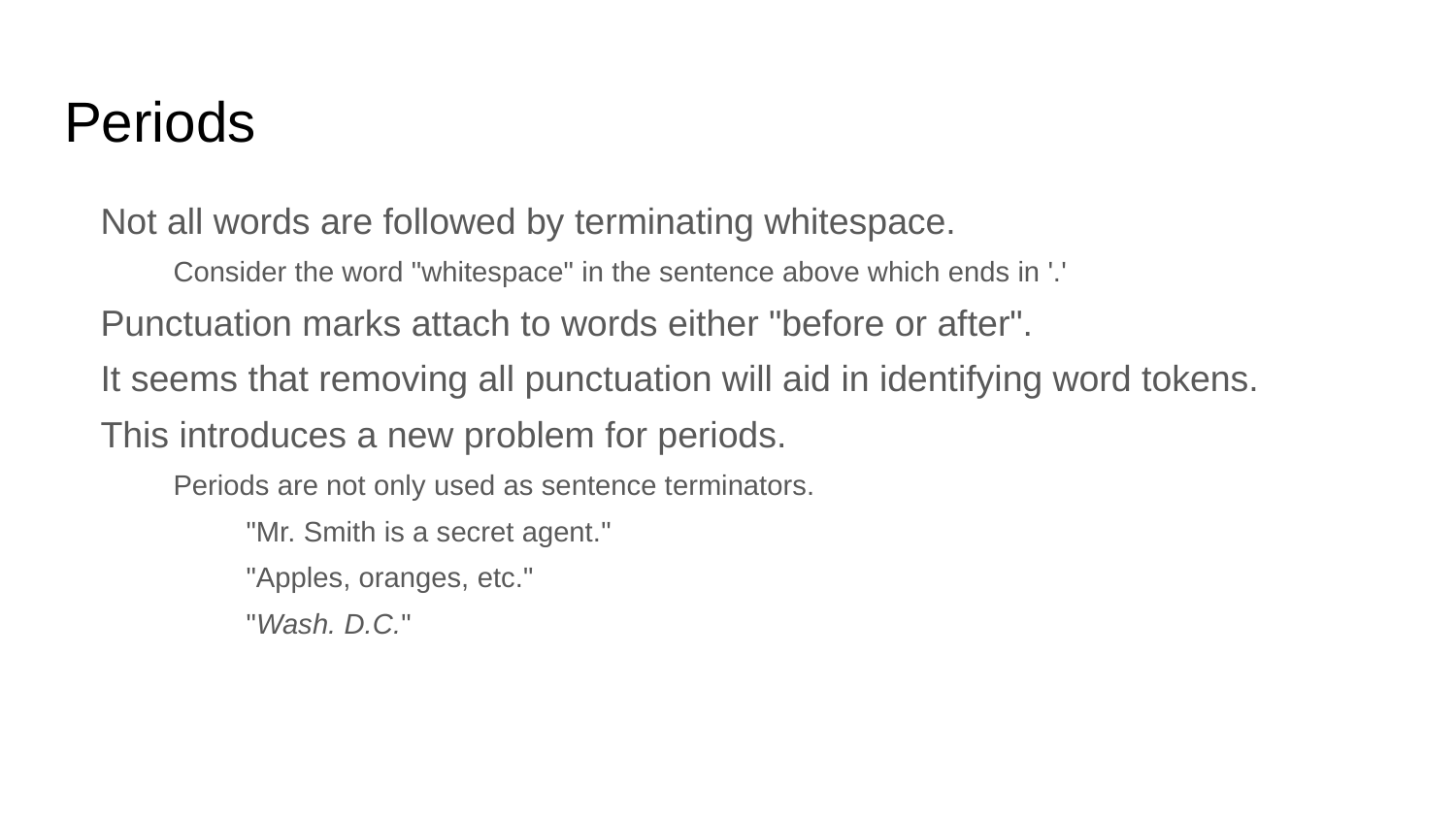

# Periods
Not all words are followed by terminating whitespace.
Consider the word "whitespace" in the sentence above which ends in '.'
Punctuation marks attach to words either "before or after".
It seems that removing all punctuation will aid in identifying word tokens.
This introduces a new problem for periods.
Periods are not only used as sentence terminators.
"Mr. Smith is a secret agent."
"Apples, oranges, etc."
"Wash. D.C."